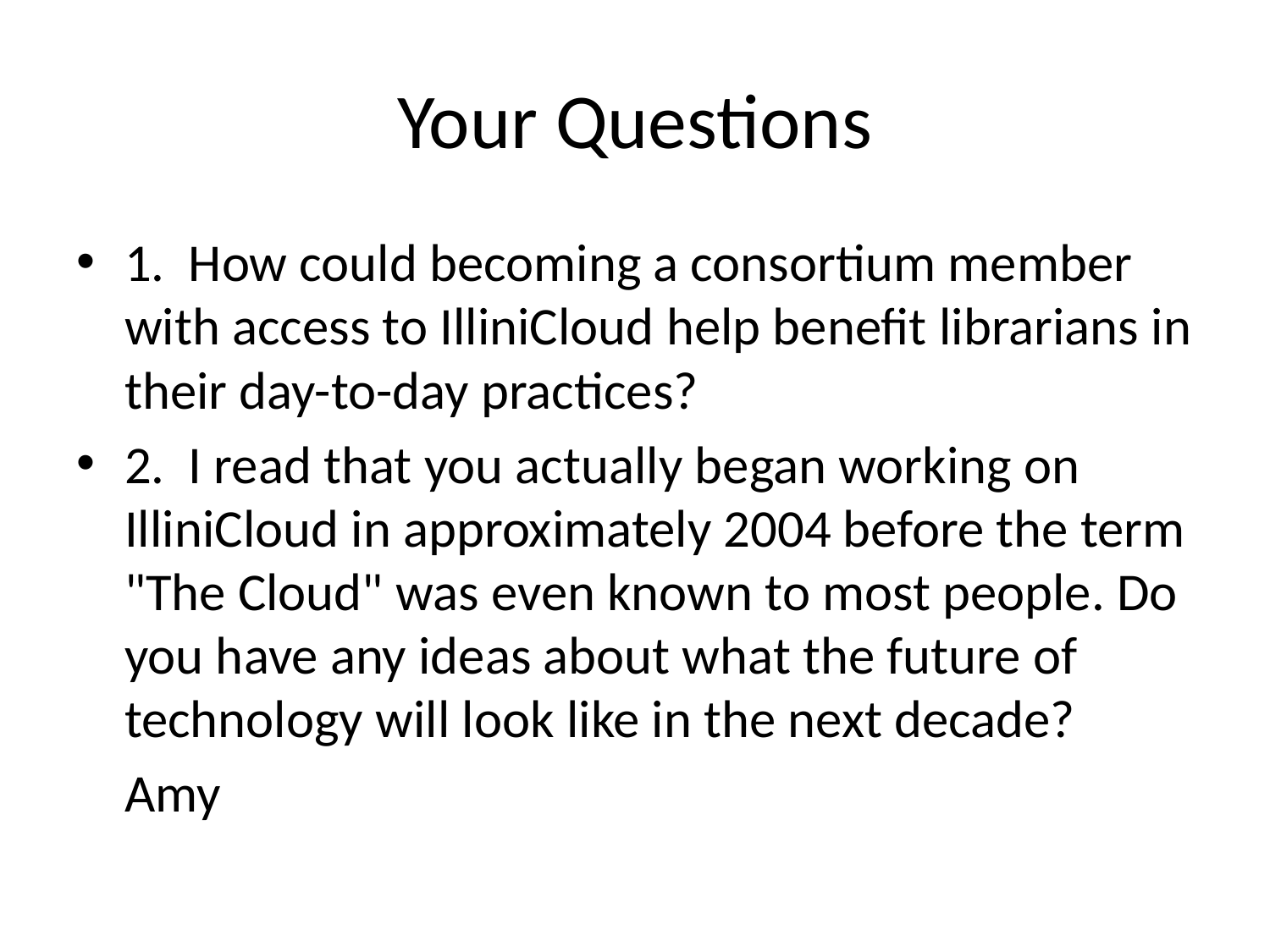

# Your Questions
1.  How could becoming a consortium member with access to IlliniCloud help benefit librarians in their day-to-day practices?
2.  I read that you actually began working on IlliniCloud in approximately 2004 before the term "The Cloud" was even known to most people. Do you have any ideas about what the future of technology will look like in the next decade?
											Amy